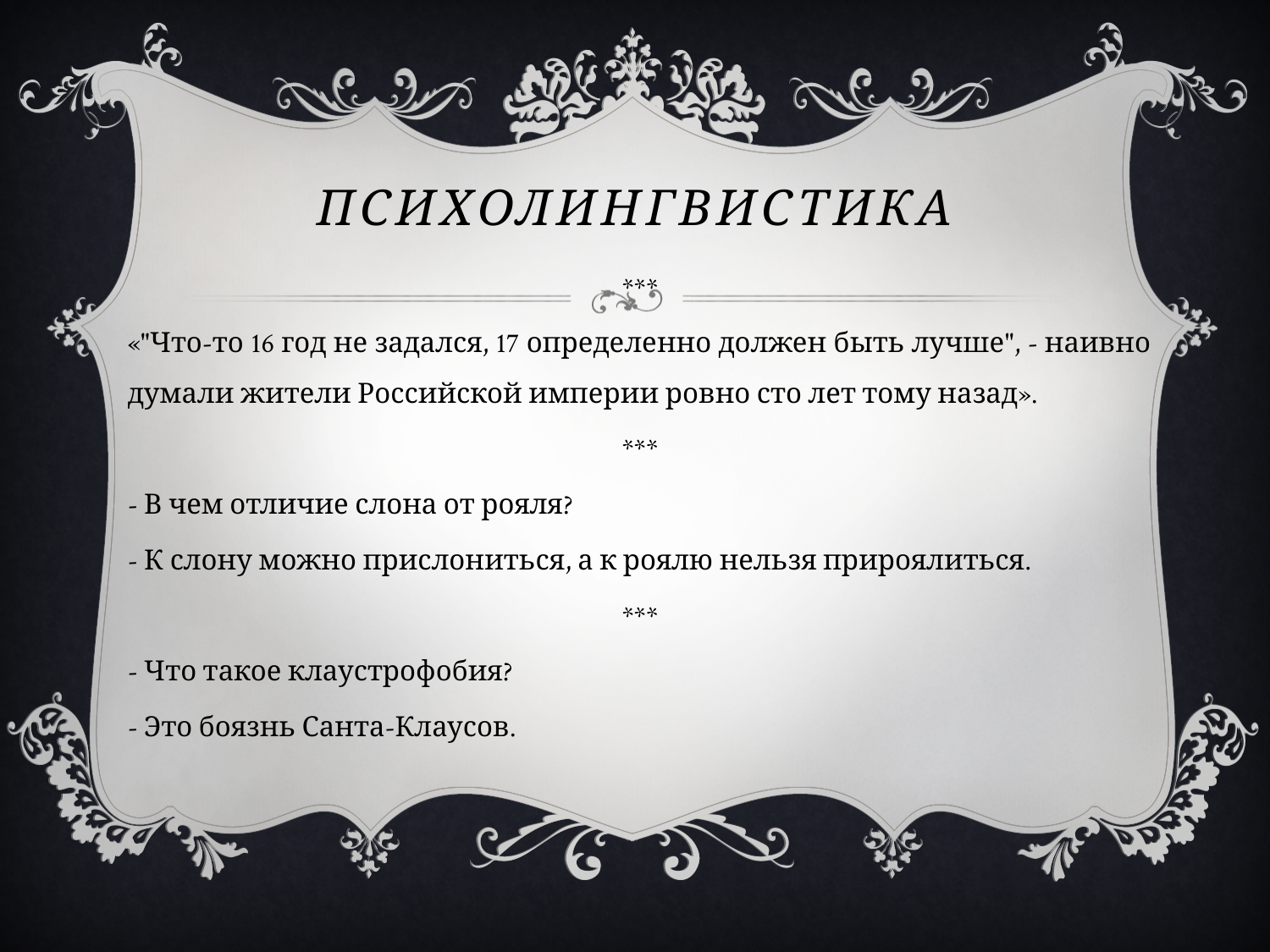

# Психолингвистика
***
«"Что-то 16 год не задался, 17 определенно должен быть лучше", - наивно думали жители Российской империи ровно сто лет тому назад».
***
- В чем отличие слона от рояля?
- К слону можно прислониться, а к роялю нельзя прироялиться.
***
- Что такое клаустрофобия?
- Это боязнь Санта-Клаусов.